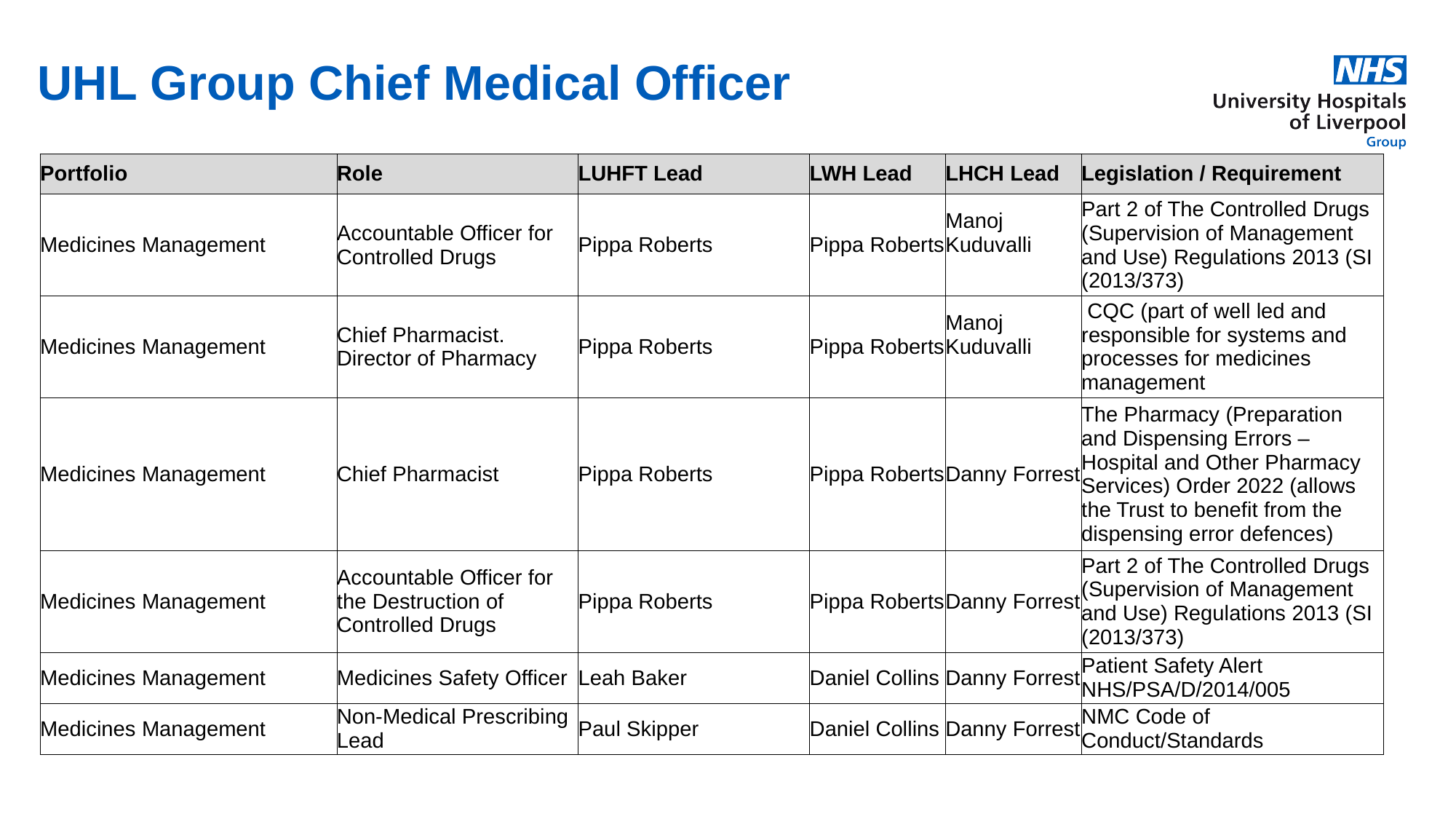

UHL Group Chief Medical Officer
| Portfolio | Role | LUHFT Lead | LWH Lead | LHCH Lead | Legislation / Requirement |
| --- | --- | --- | --- | --- | --- |
| Medicines Management | Accountable Officer for Controlled Drugs | Pippa Roberts | Pippa Roberts | Manoj Kuduvalli | Part 2 of The Controlled Drugs (Supervision of Management and Use) Regulations 2013 (SI (2013/373) |
| Medicines Management | Chief Pharmacist. Director of Pharmacy | Pippa Roberts | Pippa Roberts | Manoj Kuduvalli | CQC (part of well led and responsible for systems and processes for medicines management |
| Medicines Management | Chief Pharmacist | Pippa Roberts | Pippa Roberts | Danny Forrest | The Pharmacy (Preparation and Dispensing Errors – Hospital and Other Pharmacy Services) Order 2022 (allows the Trust to benefit from the dispensing error defences) |
| Medicines Management | Accountable Officer for the Destruction of Controlled Drugs | Pippa Roberts | Pippa Roberts | Danny Forrest | Part 2 of The Controlled Drugs (Supervision of Management and Use) Regulations 2013 (SI (2013/373) |
| Medicines Management | Medicines Safety Officer | Leah Baker | Daniel Collins | Danny Forrest | Patient Safety Alert NHS/PSA/D/2014/005 |
| Medicines Management | Non-Medical Prescribing Lead | Paul Skipper | Daniel Collins | Danny Forrest | NMC Code of Conduct/Standards |